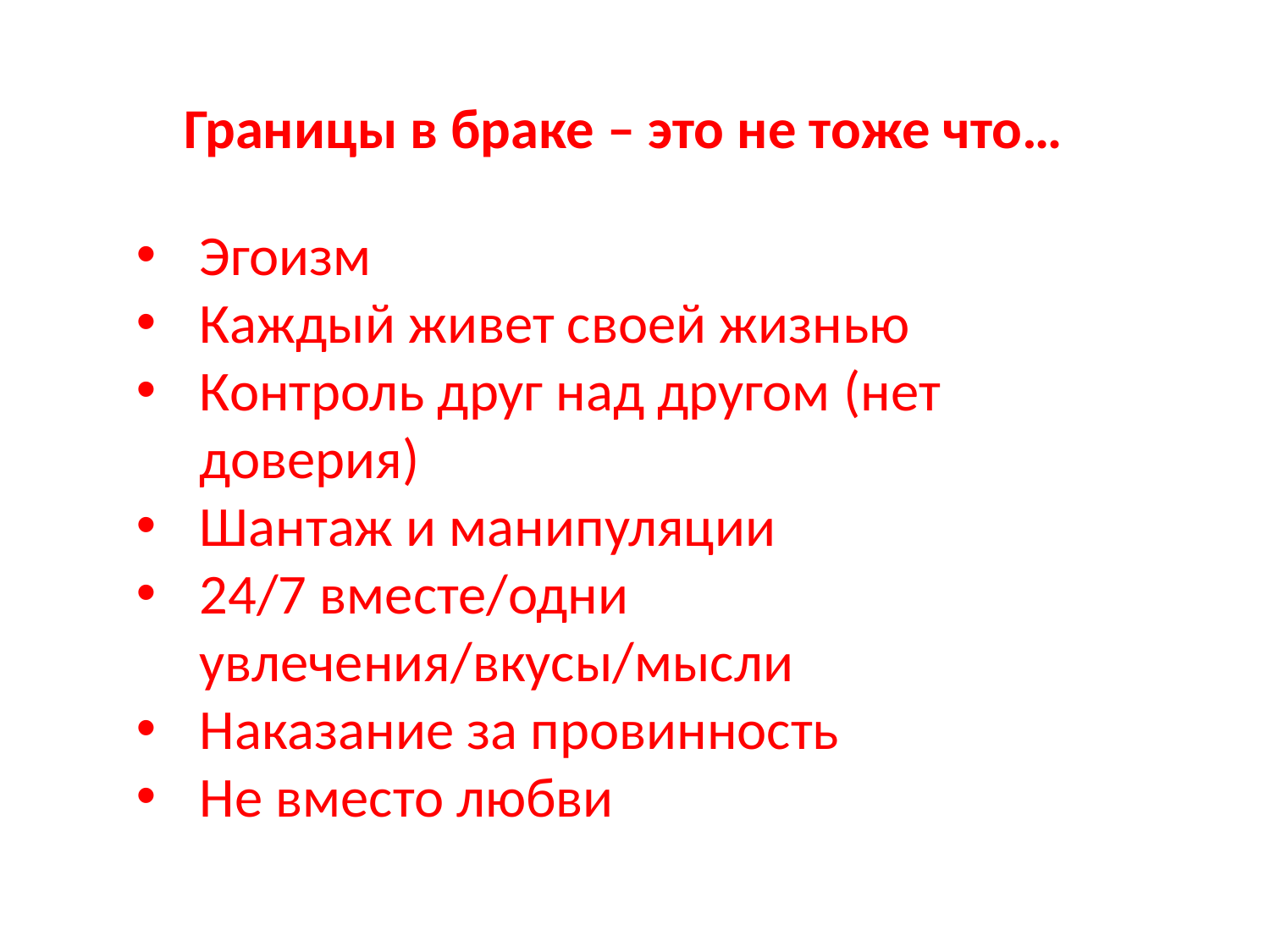

Границы в браке – это не тоже что…

Эгоизм
Каждый живет своей жизнью
Контроль друг над другом (нет доверия)
Шантаж и манипуляции
24/7 вместе/одни увлечения/вкусы/мысли
Наказание за провинность
Не вместо любви